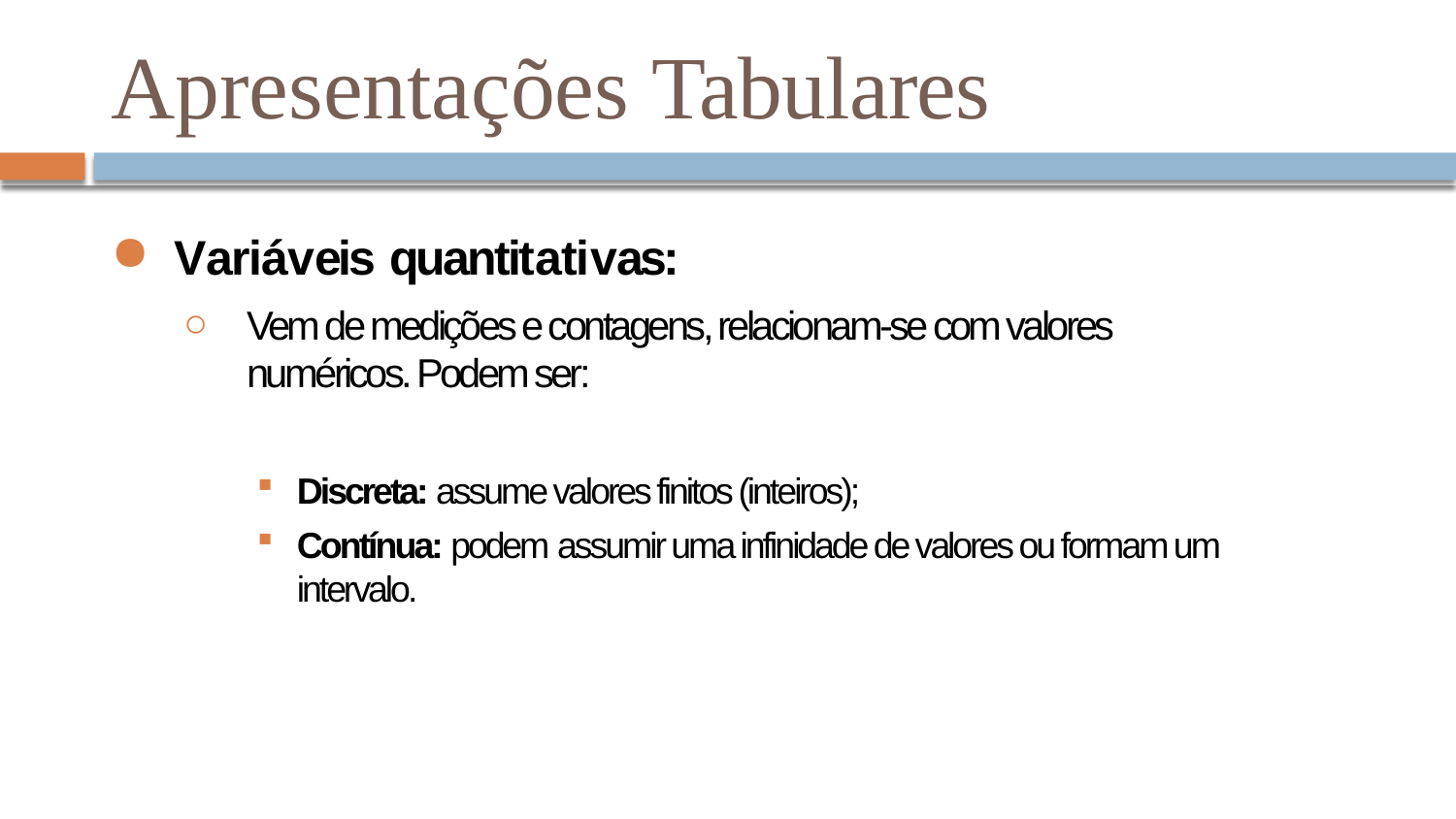

# Apresentações Tabulares
Variáveis quantitativas:
Vem de medições e contagens, relacionam-se com valores numéricos. Podem ser:

Discreta: assume valores finitos (inteiros);
Contínua: podem assumir uma infinidade de valores ou formam um intervalo.